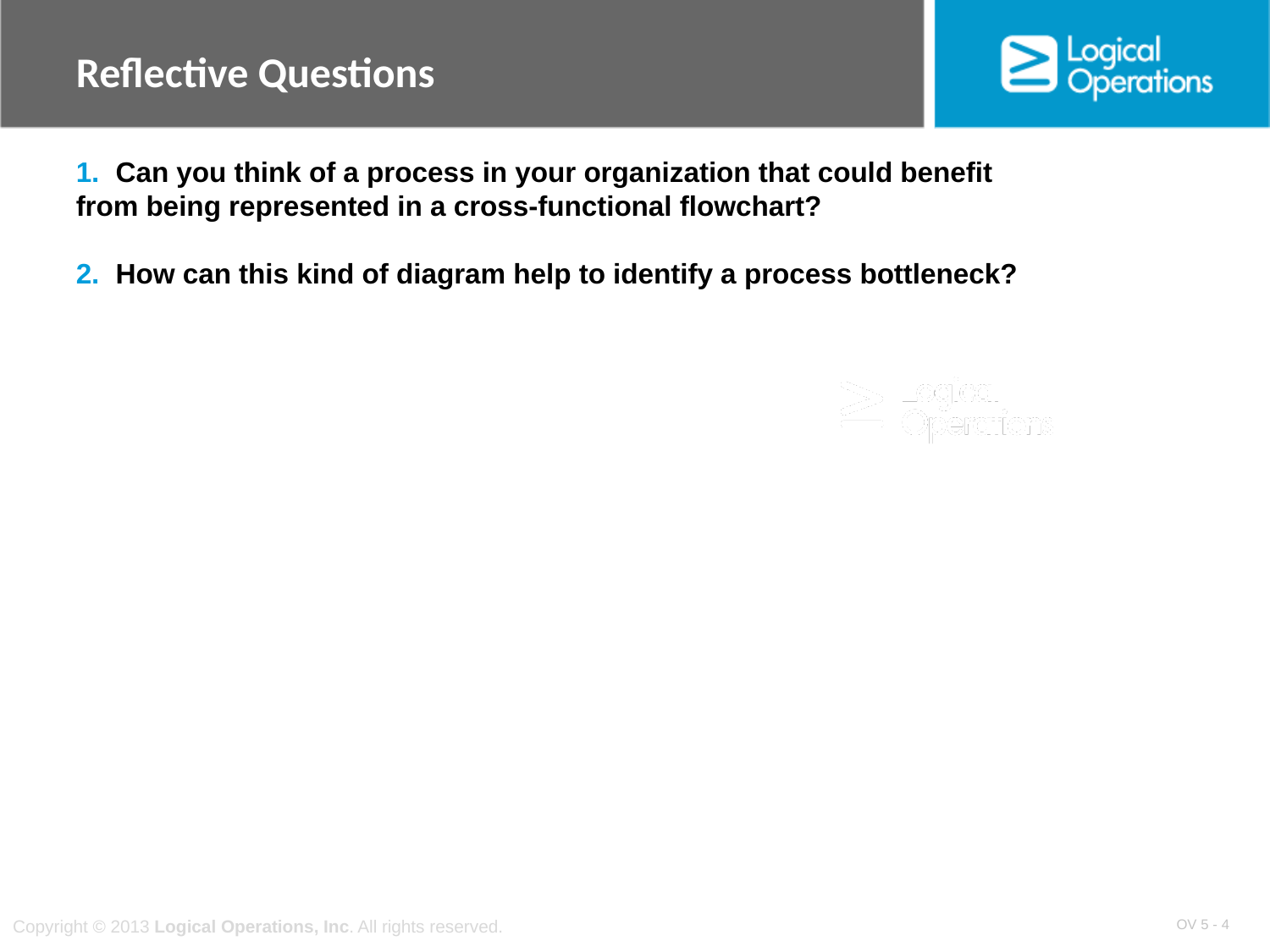

Reflective Questions
1.	Can you think of a process in your organization that could benefit 	from being represented in a cross-functional flowchart?

2. 	How can this kind of diagram help to identify a process bottleneck?